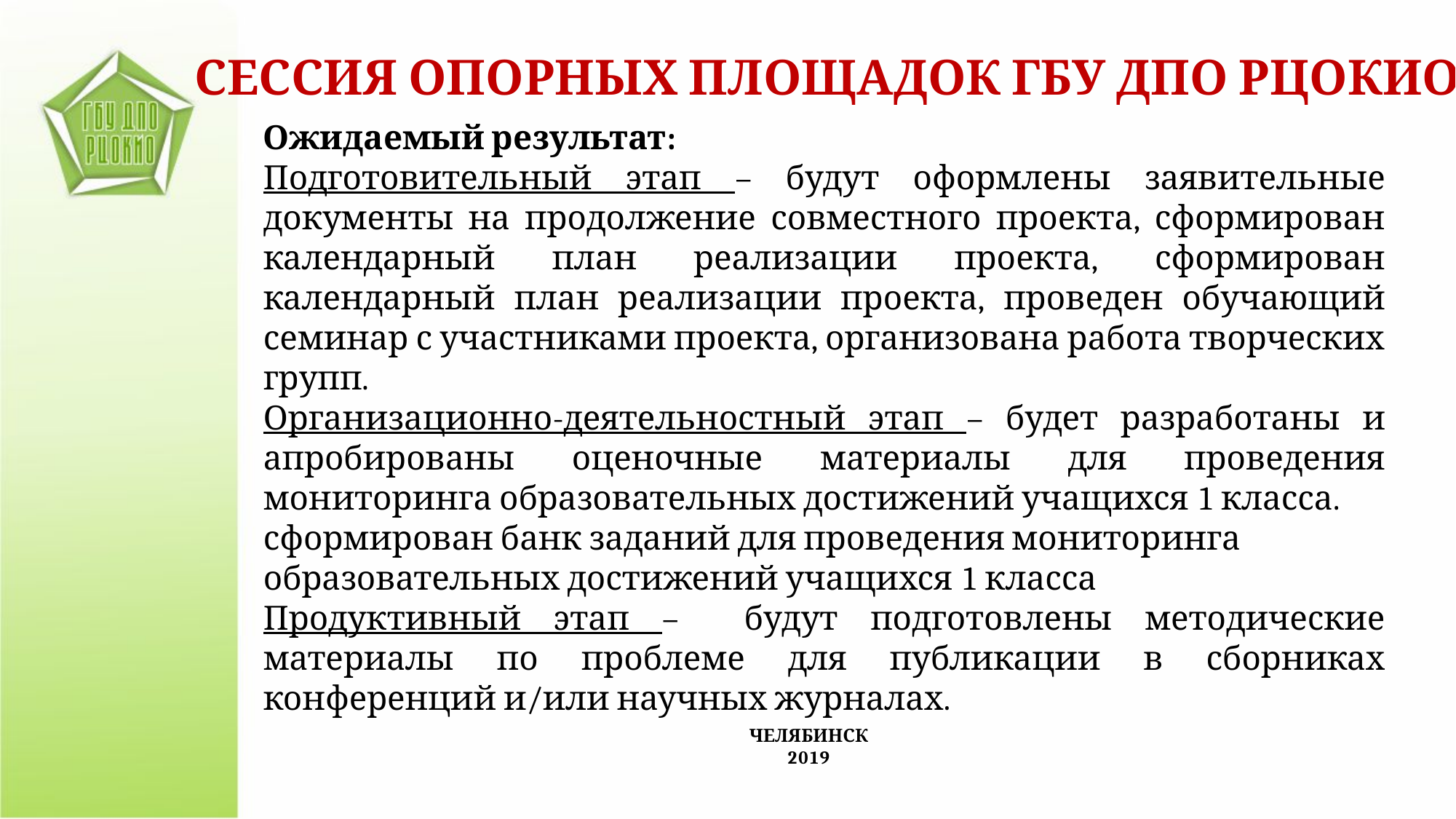

СЕССИЯ ОПОРНЫХ ПЛОЩАДОК ГБУ ДПО РЦОКИО
Ожидаемый результат:
Подготовительный этап – будут оформлены заявительные документы на продолжение совместного проекта, сформирован календарный план реализации проекта, сформирован календарный план реализации проекта, проведен обучающий семинар с участниками проекта, организована работа творческих групп.
Организационно-деятельностный этап – будет разработаны и апробированы оценочные материалы для проведения мониторинга образовательных достижений учащихся 1 класса.
сформирован банк заданий для проведения мониторинга образовательных достижений учащихся 1 класса
Продуктивный этап –  будут подготовлены методические материалы по проблеме для публикации в сборниках конференций и/или научных журналах.

ЧЕЛЯБИНСК
2019